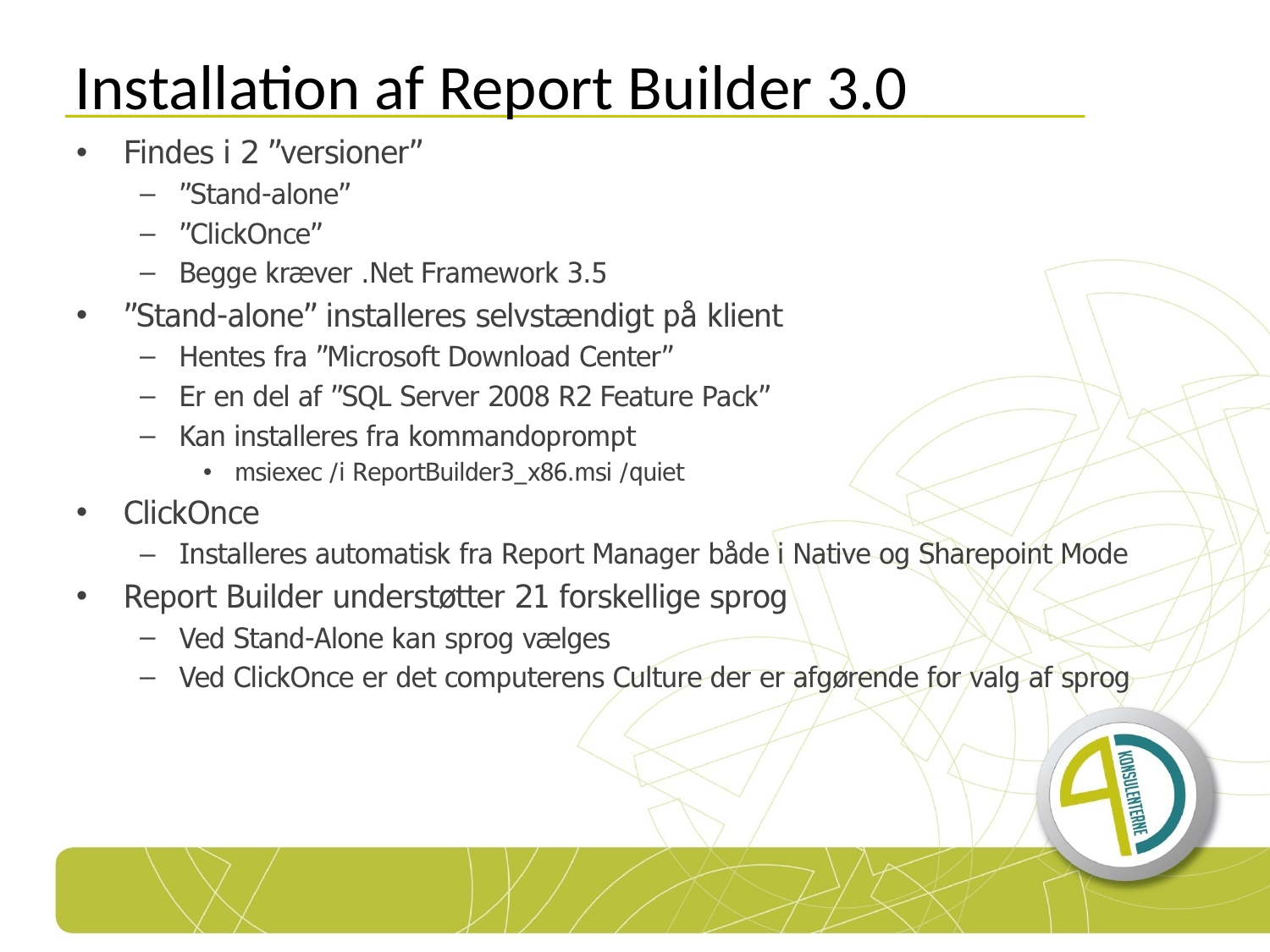

# Installation af Report Builder 3.0
Findes i 2 ”versioner”
”Stand-alone”
”ClickOnce”
Begge kræver .Net Framework 3.5
”Stand-alone” installeres selvstændigt på klient
Hentes fra ”Microsoft Download Center”
Er en del af ”SQL Server 2008 R2 Feature Pack”
Kan installeres fra kommandoprompt
msiexec /i ReportBuilder3_x86.msi /quiet
ClickOnce
Installeres automatisk fra Report Manager både i Native og Sharepoint Mode
Report Builder understøtter 21 forskellige sprog
Ved Stand-Alone kan sprog vælges
Ved ClickOnce er det computerens Culture der er afgørende for valg af sprog